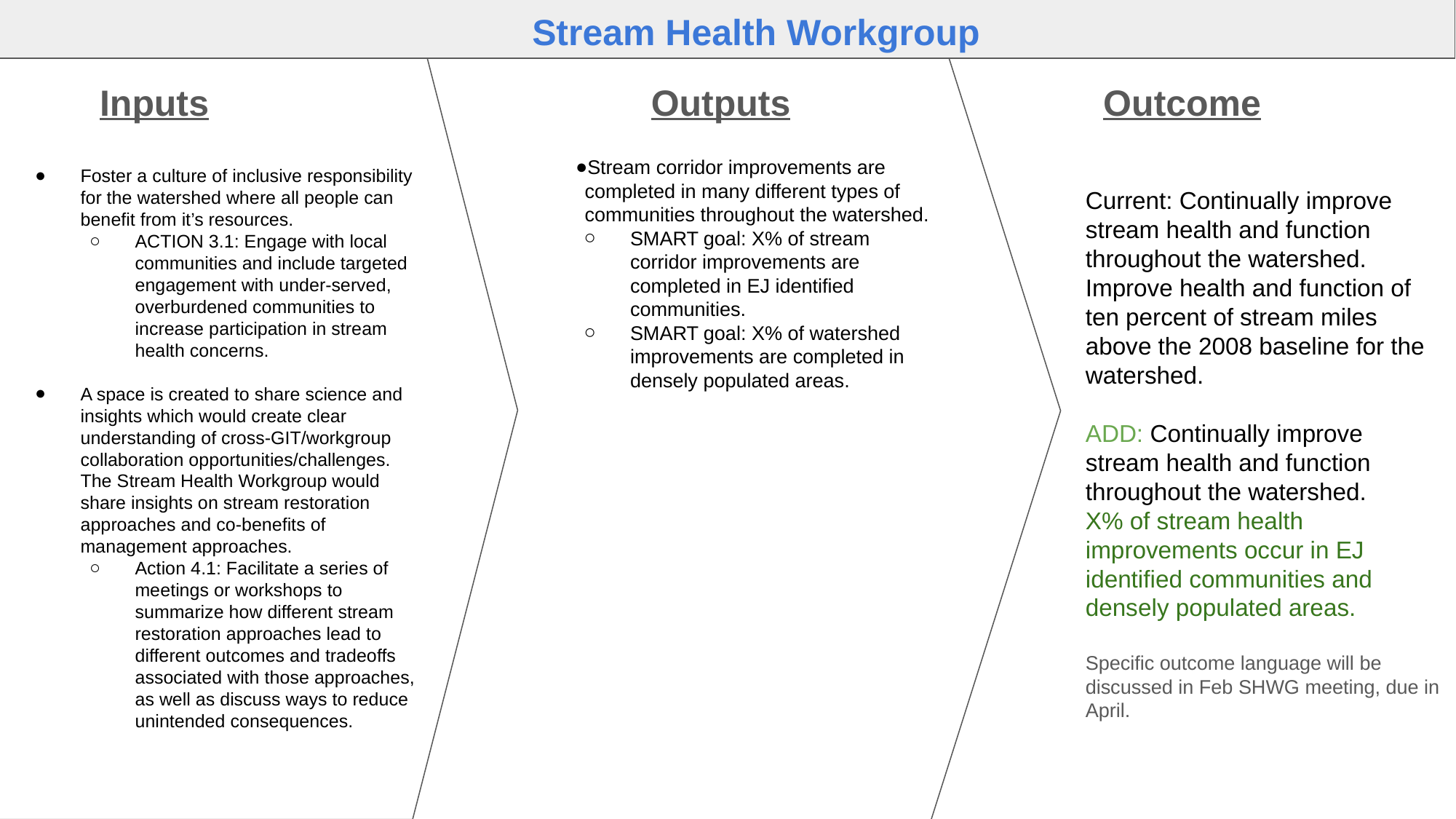

Stream Health Workgroup
Inputs
Outputs
Outcome

Foster a culture of inclusive responsibility for the watershed where all people can benefit from it’s resources.
ACTION 3.1: Engage with local communities and include targeted engagement with under-served, overburdened communities to increase participation in stream health concerns.

A space is created to share science and insights which would create clear understanding of cross-GIT/workgroup collaboration opportunities/challenges. The Stream Health Workgroup would share insights on stream restoration approaches and co-benefits of management approaches.
Action 4.1: Facilitate a series of meetings or workshops to summarize how different stream restoration approaches lead to different outcomes and tradeoffs associated with those approaches, as well as discuss ways to reduce unintended consequences.

Stream corridor improvements are completed in many different types of communities throughout the watershed.
SMART goal: X% of stream corridor improvements are completed in EJ identified communities.
SMART goal: X% of watershed improvements are completed in densely populated areas.

Current: Continually improve stream health and function throughout the watershed. Improve health and function of ten percent of stream miles above the 2008 baseline for the watershed.

ADD: Continually improve stream health and function throughout the watershed.
X% of stream health improvements occur in EJ identified communities and densely populated areas.

Specific outcome language will be discussed in Feb SHWG meeting, due in April.